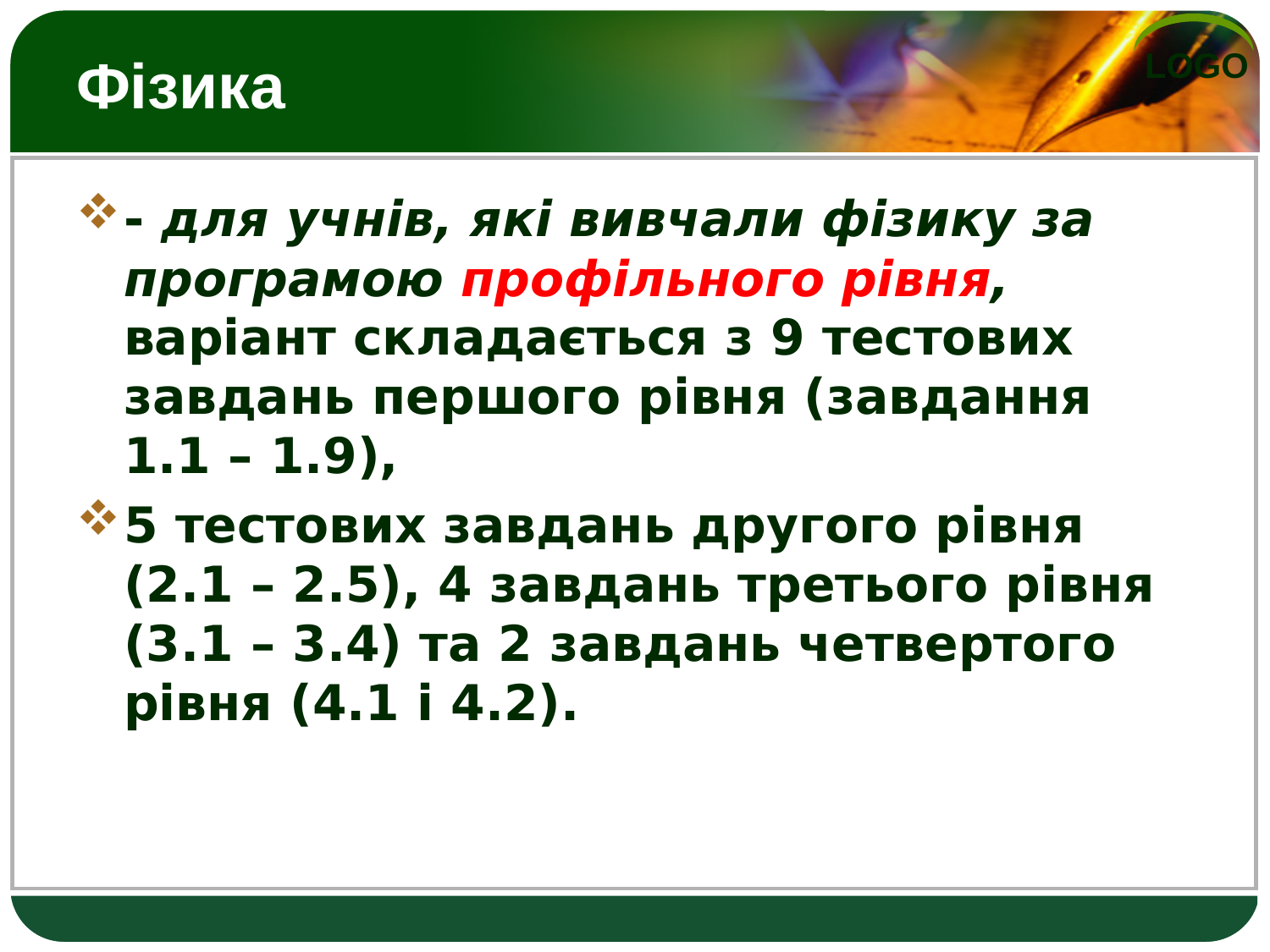

# Фізика
- для учнів, які вивчали фізику за програмою профільного рівня, варіант складається з 9 тестових завдань першого рівня (завдання 1.1 – 1.9),
5 тестових завдань другого рівня (2.1 – 2.5), 4 завдань третього рівня (3.1 – 3.4) та 2 завдань четвертого рівня (4.1 і 4.2).